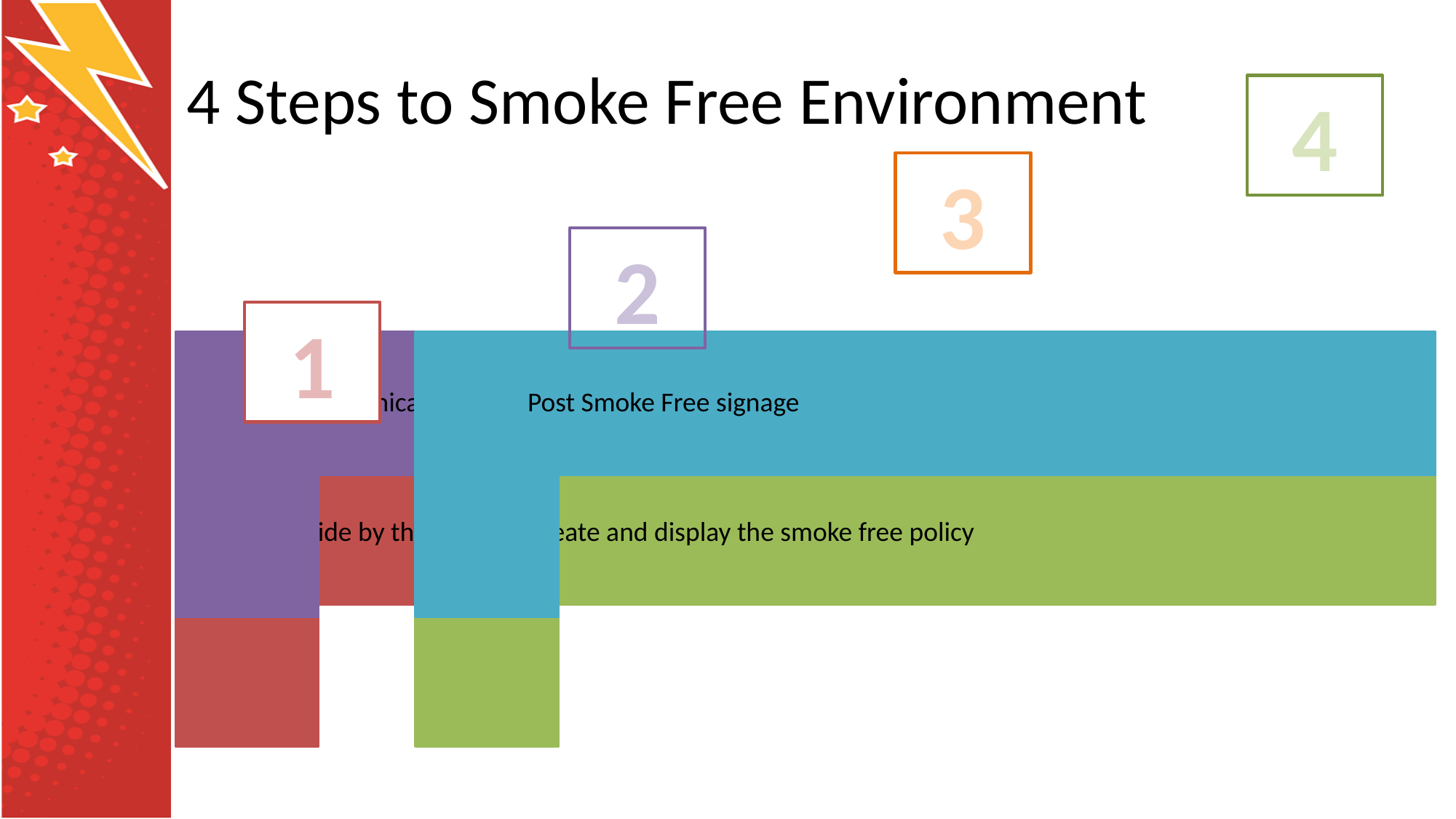

# 4 Steps to Smoke Free Environment
4
Abide by the Law
Create and display the smoke free policy
3
2
1